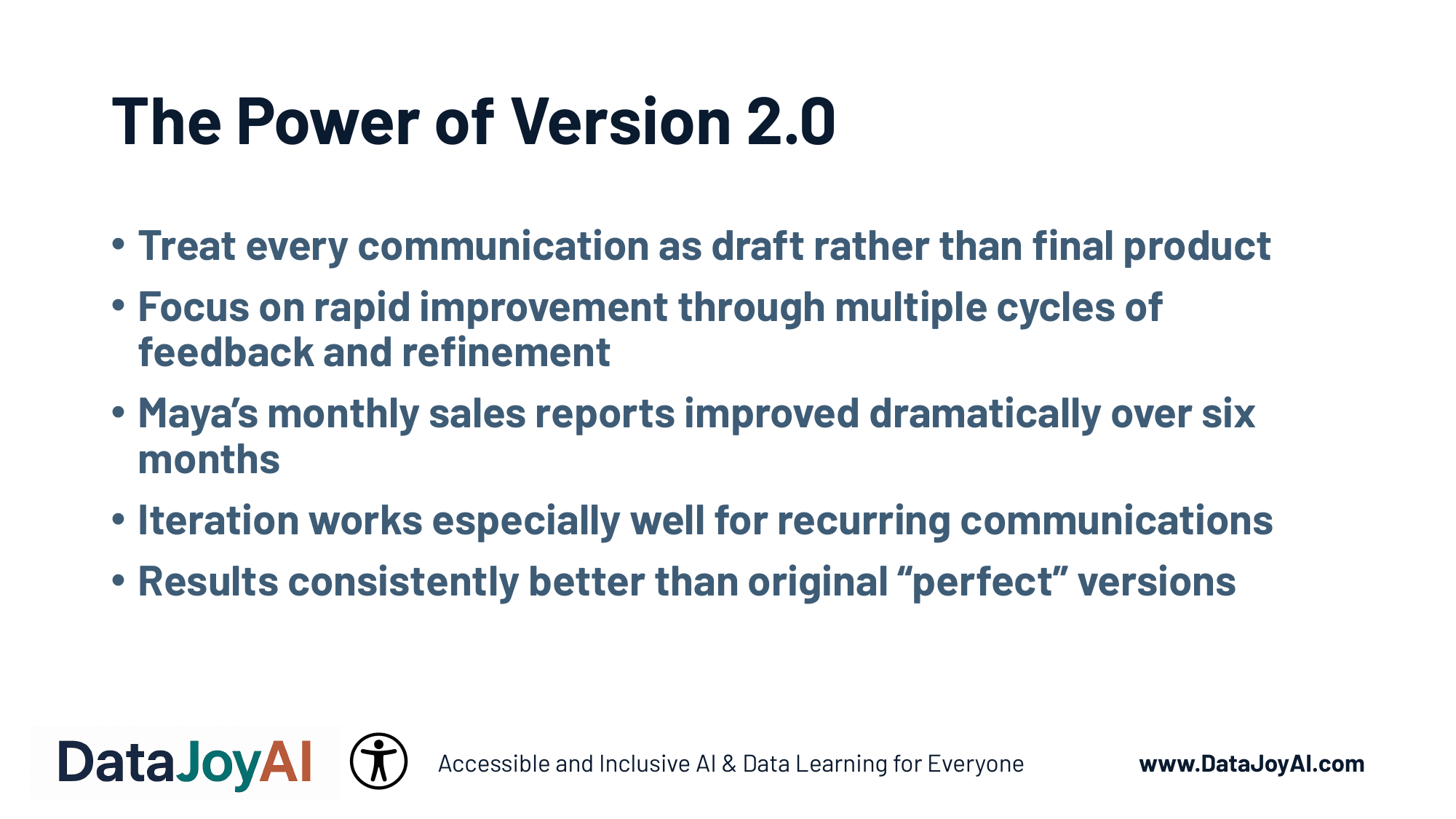

# The Power of Version 2.0
Treat every communication as draft rather than final product
Focus on rapid improvement through multiple cycles of feedback and refinement
Maya’s monthly sales reports improved dramatically over six months
Iteration works especially well for recurring communications
Results consistently better than original “perfect” versions